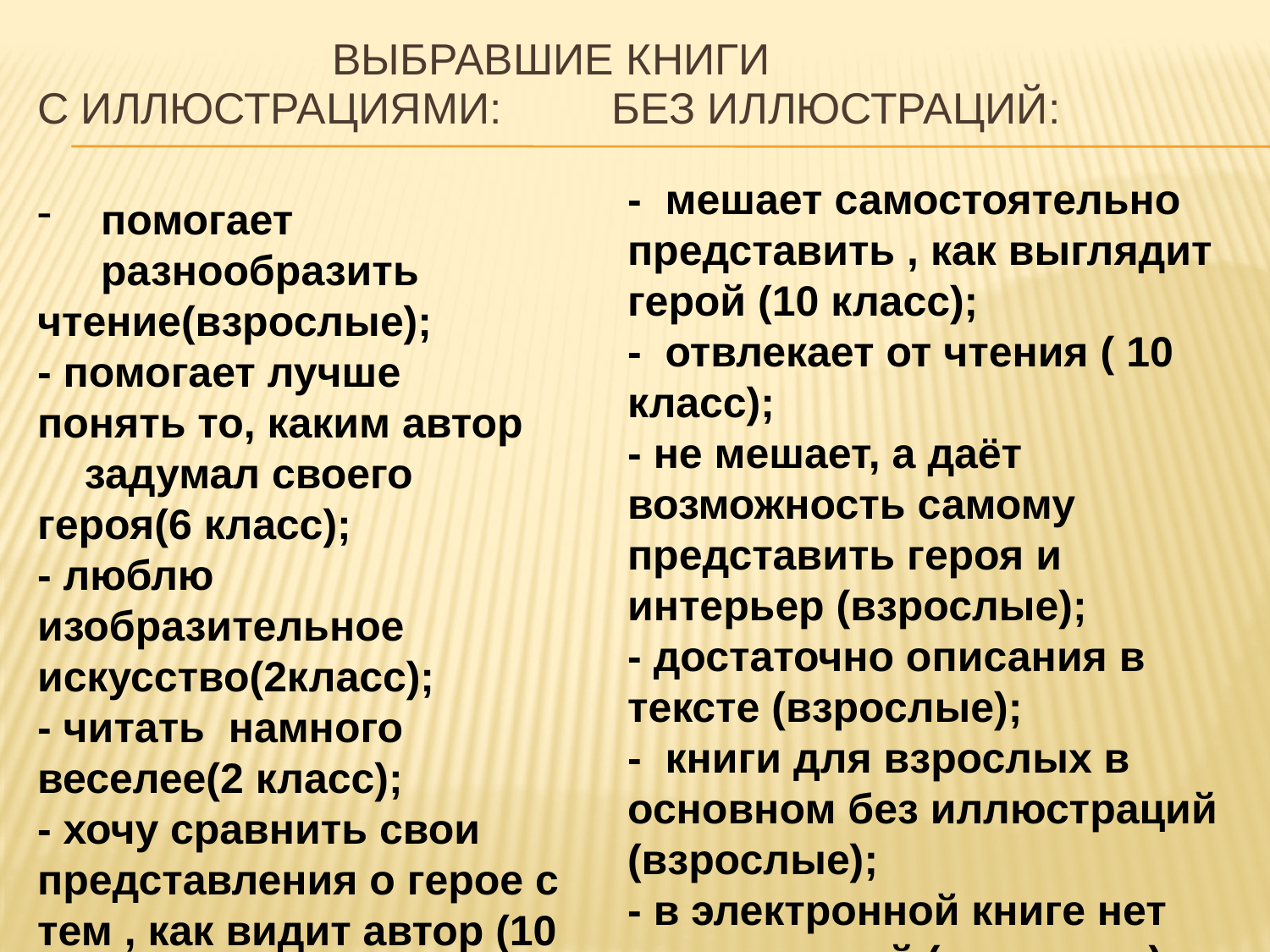

# Выбравшие книги с иллюстрациями:         без иллюстраций:
-  мешает самостоятельно представить , как выглядит герой (10 класс);
-  отвлекает от чтения ( 10 класс);
- не мешает, а даёт возможность самому представить героя и интерьер (взрослые);
- достаточно описания в тексте (взрослые);
-  книги для взрослых в основном без иллюстраций (взрослые);
- в электронной книге нет иллюстраций (взрослые)
помогает разнообразить
чтение(взрослые);
- помогает лучше понять то, каким автор        задумал своего героя(6 класс);
- люблю изобразительное искусство(2класс);
- читать  намного веселее(2 класс);
- хочу сравнить свои представления о герое с тем , как видит автор (10 класс)